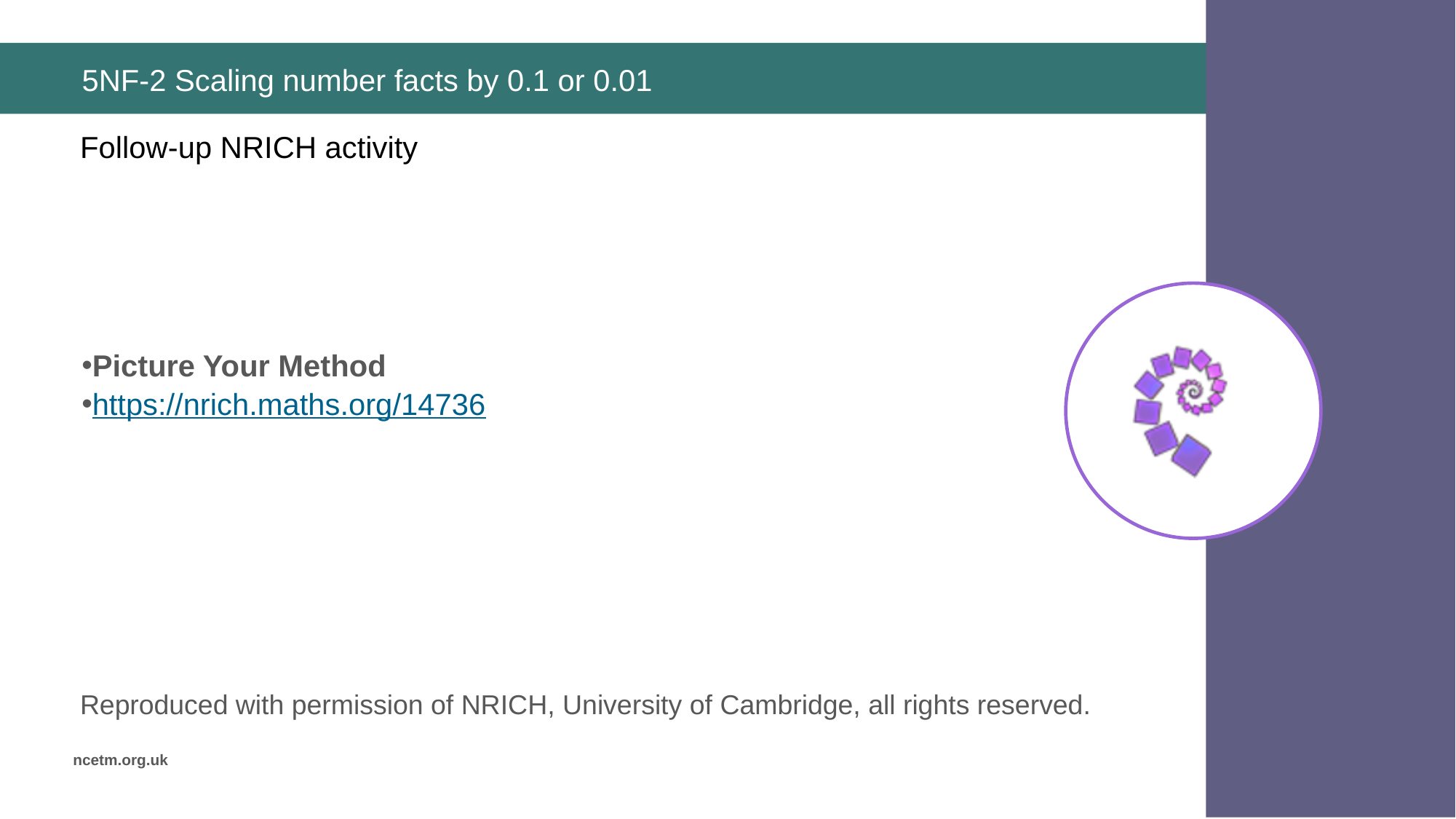

# 5NF-2 Scaling number facts by 0.1 or 0.01

Picture Your Method
https://nrich.maths.org/14736